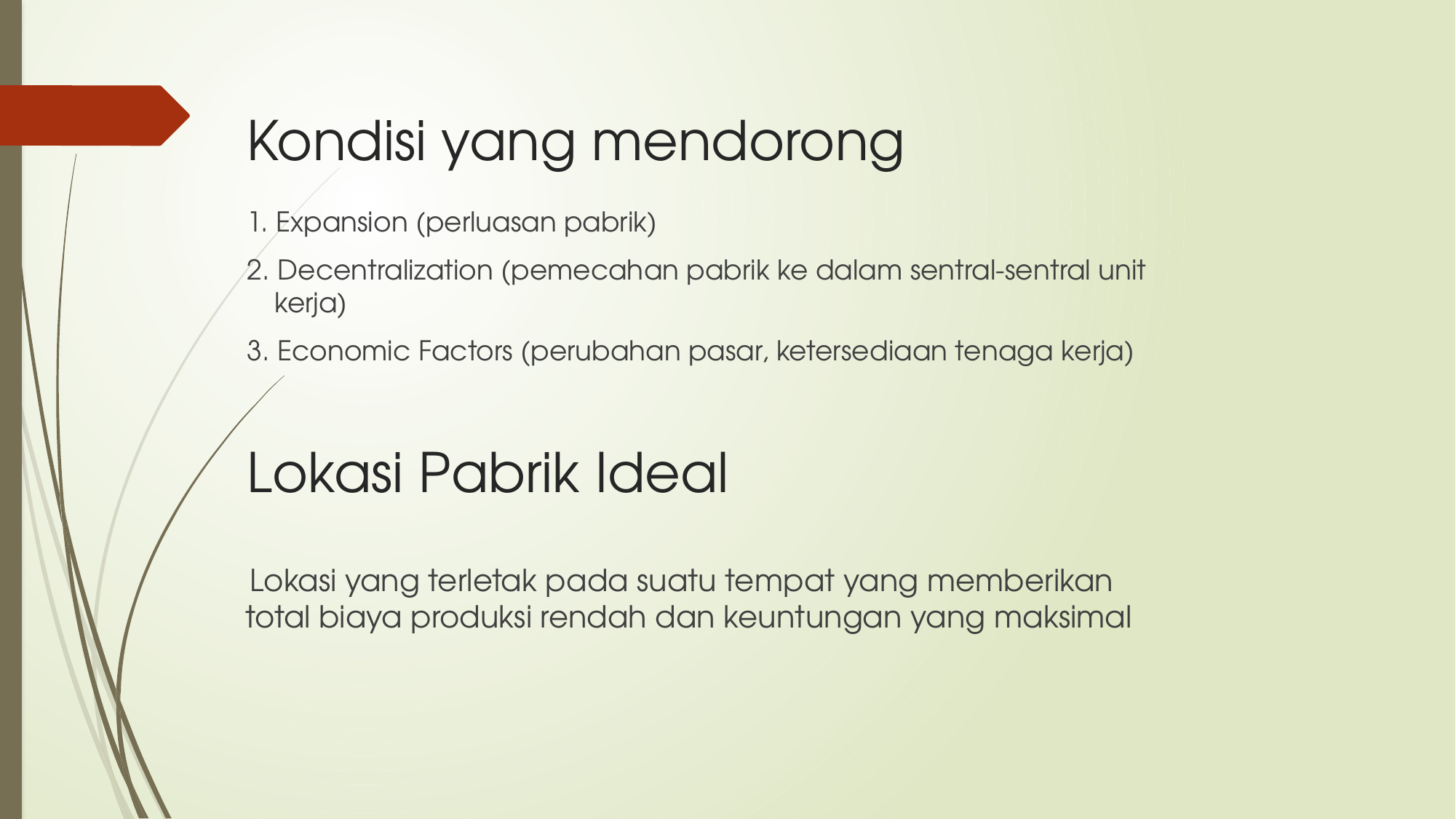

# Kondisi yang mendorong
1. Expansion (perluasan pabrik)
2. Decentralization (pemecahan pabrik ke dalam sentral-sentral unit kerja)
3. Economic Factors (perubahan pasar, ketersediaan tenaga kerja)
Lokasi Pabrik Ideal
   Lokasi yang terletak pada suatu tempat yang memberikan total biaya produksi rendah dan keuntungan yang maksimal